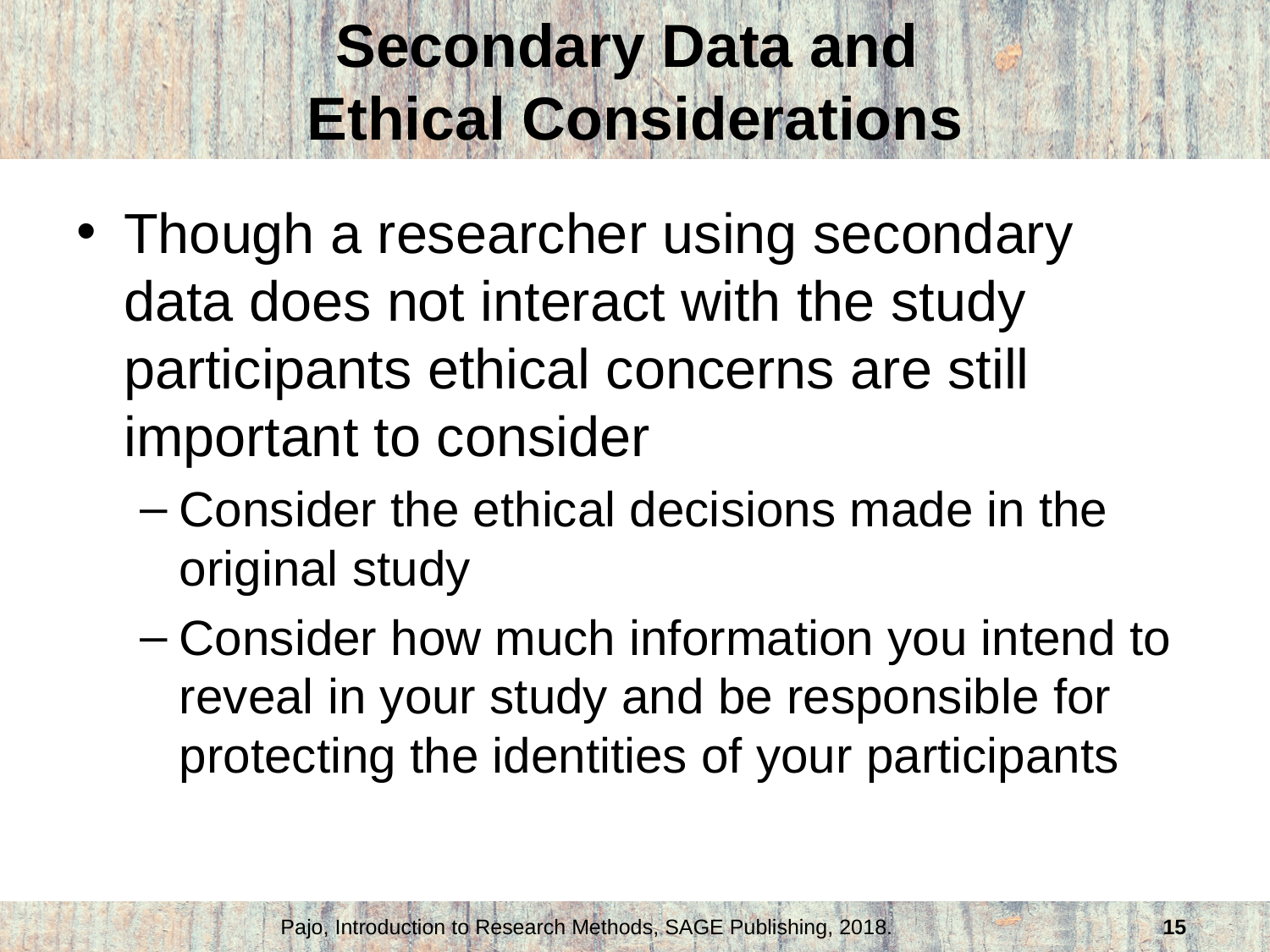

# Secondary Data and Ethical Considerations
Though a researcher using secondary data does not interact with the study participants ethical concerns are still important to consider
Consider the ethical decisions made in the original study
Consider how much information you intend to reveal in your study and be responsible for protecting the identities of your participants
Pajo, Introduction to Research Methods, SAGE Publishing, 2018.
15